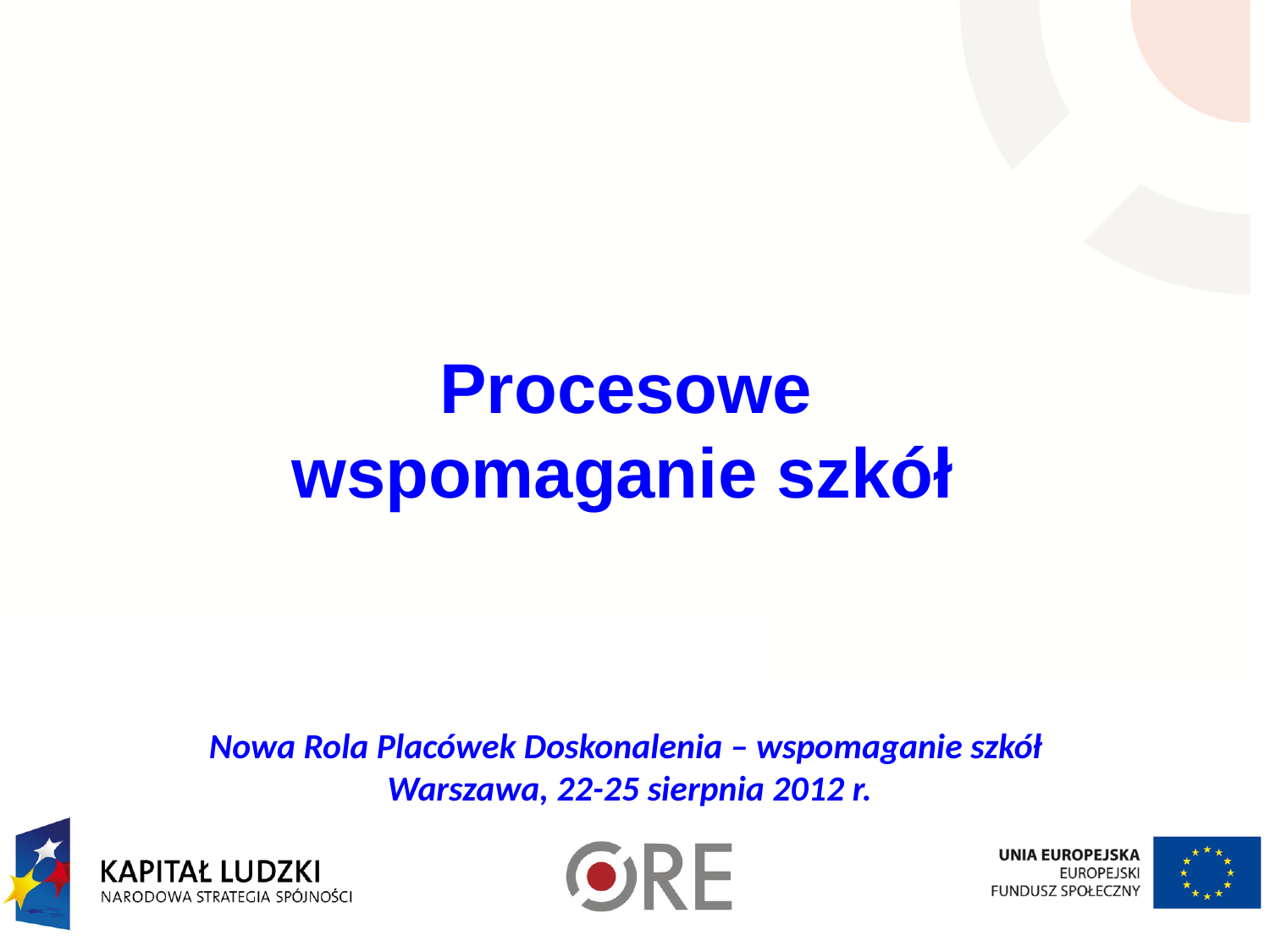

Procesowe
wspomaganie szkół
Nowa Rola Placówek Doskonalenia – wspomaganie szkół
Warszawa, 22-25 sierpnia 2012 r.